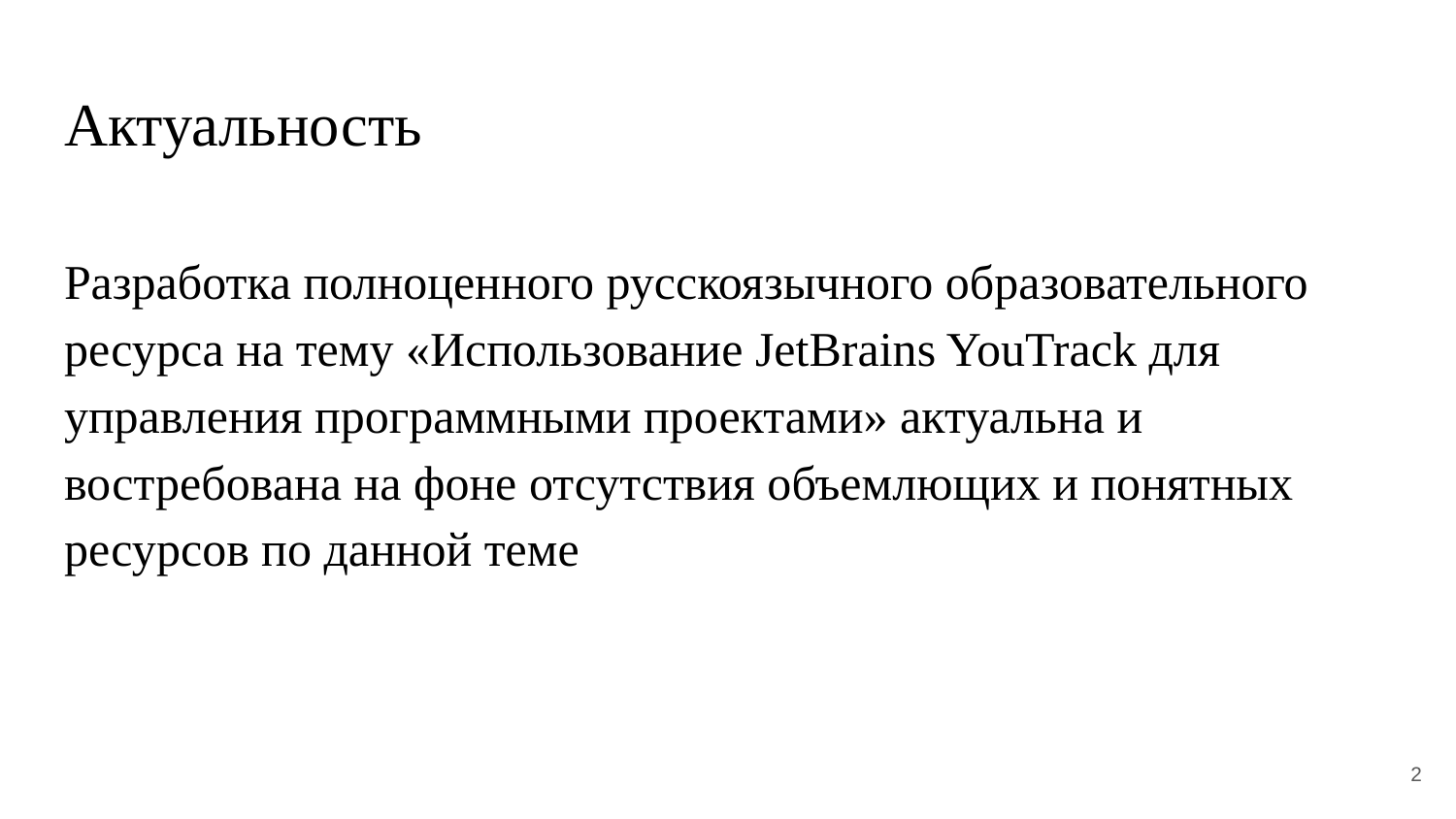

# Актуальность
Разработка полноценного русскоязычного образовательного ресурса на тему «Использование JetBrains YouTrack для управления программными проектами» актуальна и востребована на фоне отсутствия объемлющих и понятных ресурсов по данной теме
2